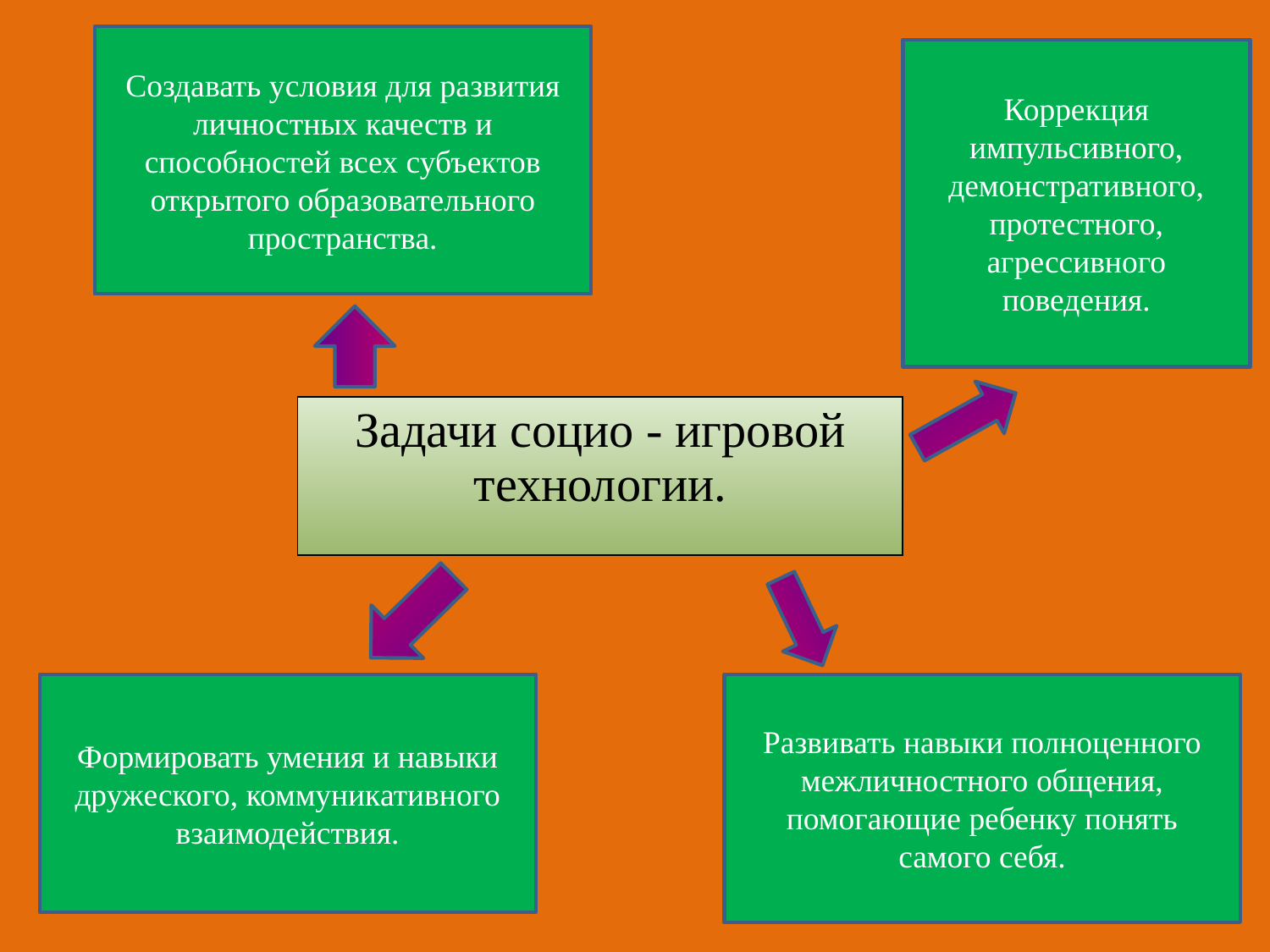

Создавать условия для развития личностных качеств и способностей всех субъектов открытого образовательного пространства.
Коррекция импульсивного, демонстративного, протестного, агрессивного поведения.

| Задачи социо - игровой технологии. |
| --- |

Формировать умения и навыки дружеского, коммуникативного взаимодействия.
Развивать навыки полноценного межличностного общения, помогающие ребенку понять самого себя.